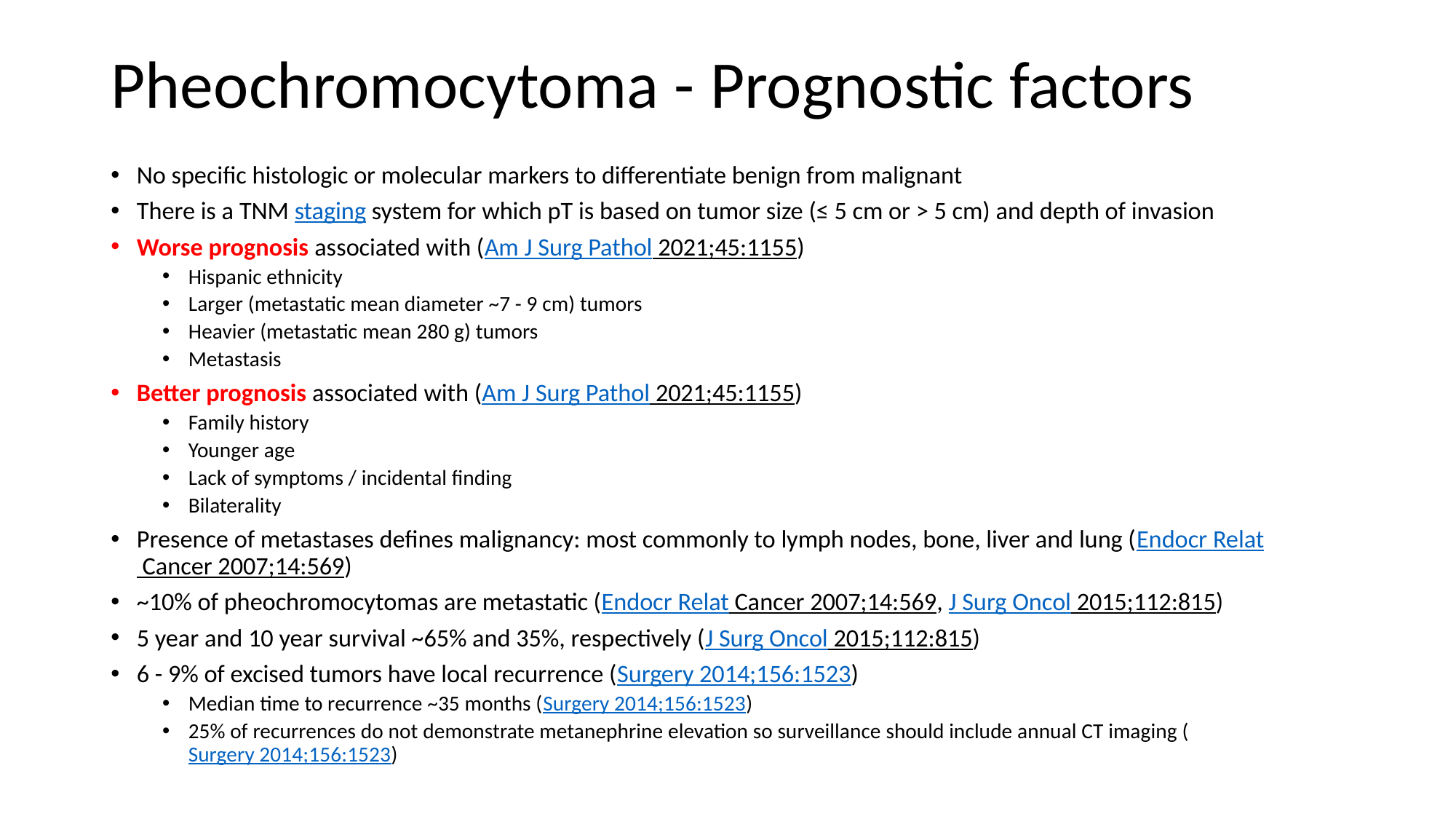

# Pheochromocytoma - Prognostic factors
No specific histologic or molecular markers to differentiate benign from malignant
There is a TNM staging system for which pT is based on tumor size (≤ 5 cm or > 5 cm) and depth of invasion
Worse prognosis associated with (Am J Surg Pathol 2021;45:1155)
Hispanic ethnicity
Larger (metastatic mean diameter ~7 - 9 cm) tumors
Heavier (metastatic mean 280 g) tumors
Metastasis
Better prognosis associated with (Am J Surg Pathol 2021;45:1155)
Family history
Younger age
Lack of symptoms / incidental finding
Bilaterality
Presence of metastases defines malignancy: most commonly to lymph nodes, bone, liver and lung (Endocr Relat Cancer 2007;14:569)
~10% of pheochromocytomas are metastatic (Endocr Relat Cancer 2007;14:569, J Surg Oncol 2015;112:815)
5 year and 10 year survival ~65% and 35%, respectively (J Surg Oncol 2015;112:815)
6 - 9% of excised tumors have local recurrence (Surgery 2014;156:1523)
Median time to recurrence ~35 months (Surgery 2014;156:1523)
25% of recurrences do not demonstrate metanephrine elevation so surveillance should include annual CT imaging (Surgery 2014;156:1523)